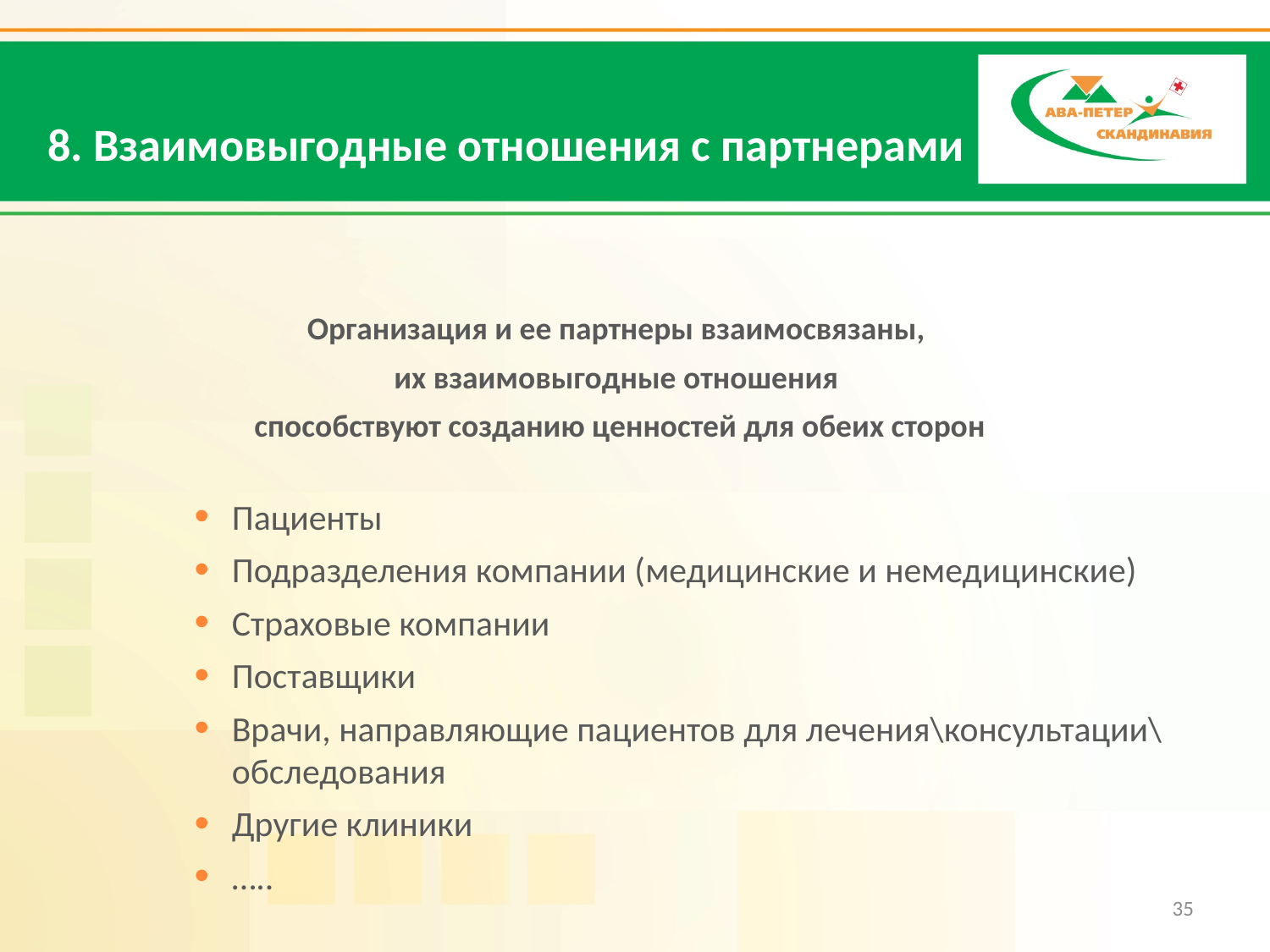

8. Взаимовыгодные отношения с партнерами
Организация и ее партнеры взаимосвязаны,
их взаимовыгодные отношения
способствуют созданию ценностей для обеих сторон

Пациенты
Подразделения компании (медицинские и немедицинские)
Страховые компании
Поставщики
Врачи, направляющие пациентов для лечения\консультации\обследования
Другие клиники
…..

35